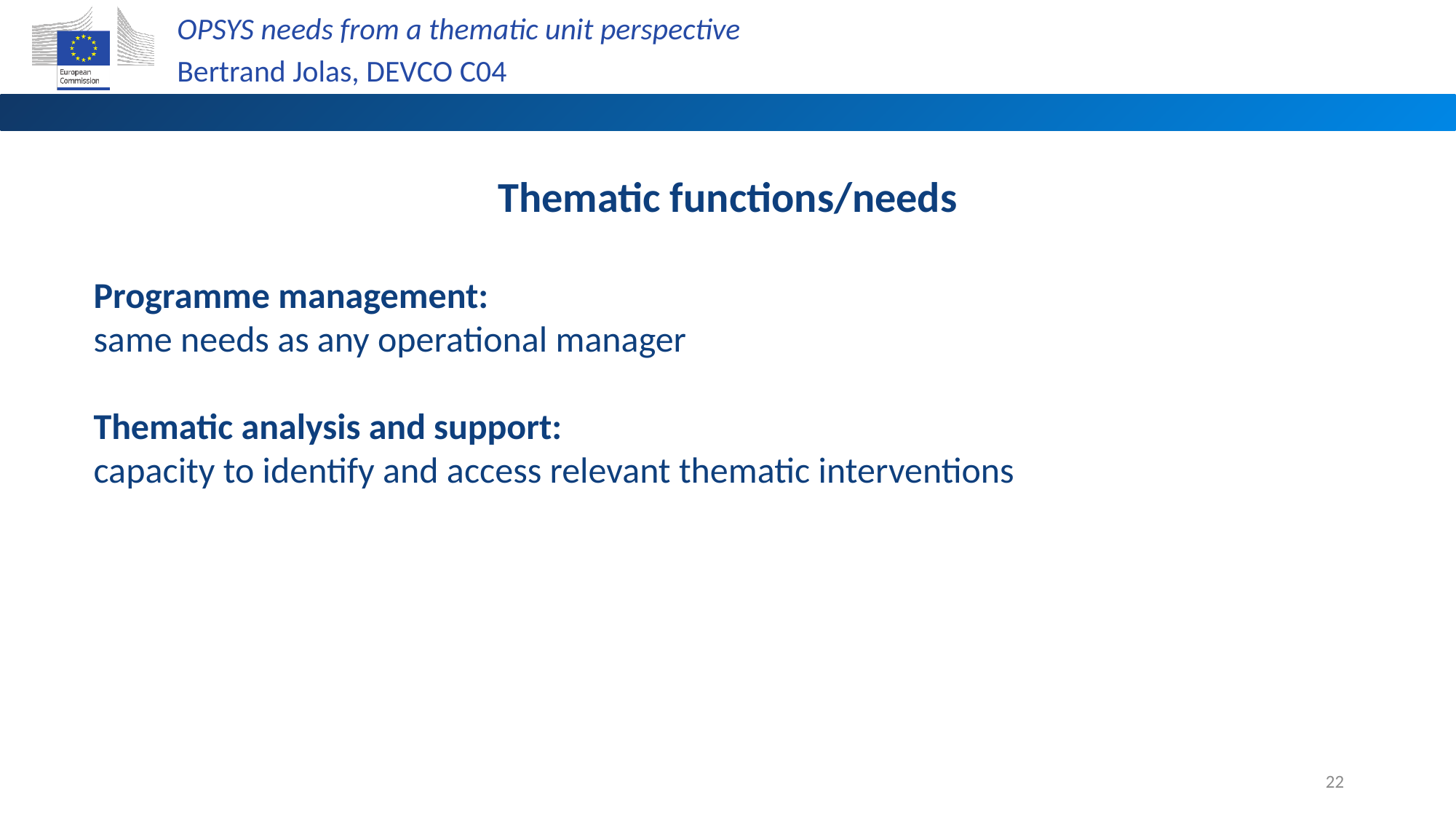

OPSYS needs from a thematic unit perspective
Bertrand Jolas, DEVCO C04
Thematic functions/needs

Programme management:
same needs as any operational manager

Thematic analysis and support:
capacity to identify and access relevant thematic interventions

22